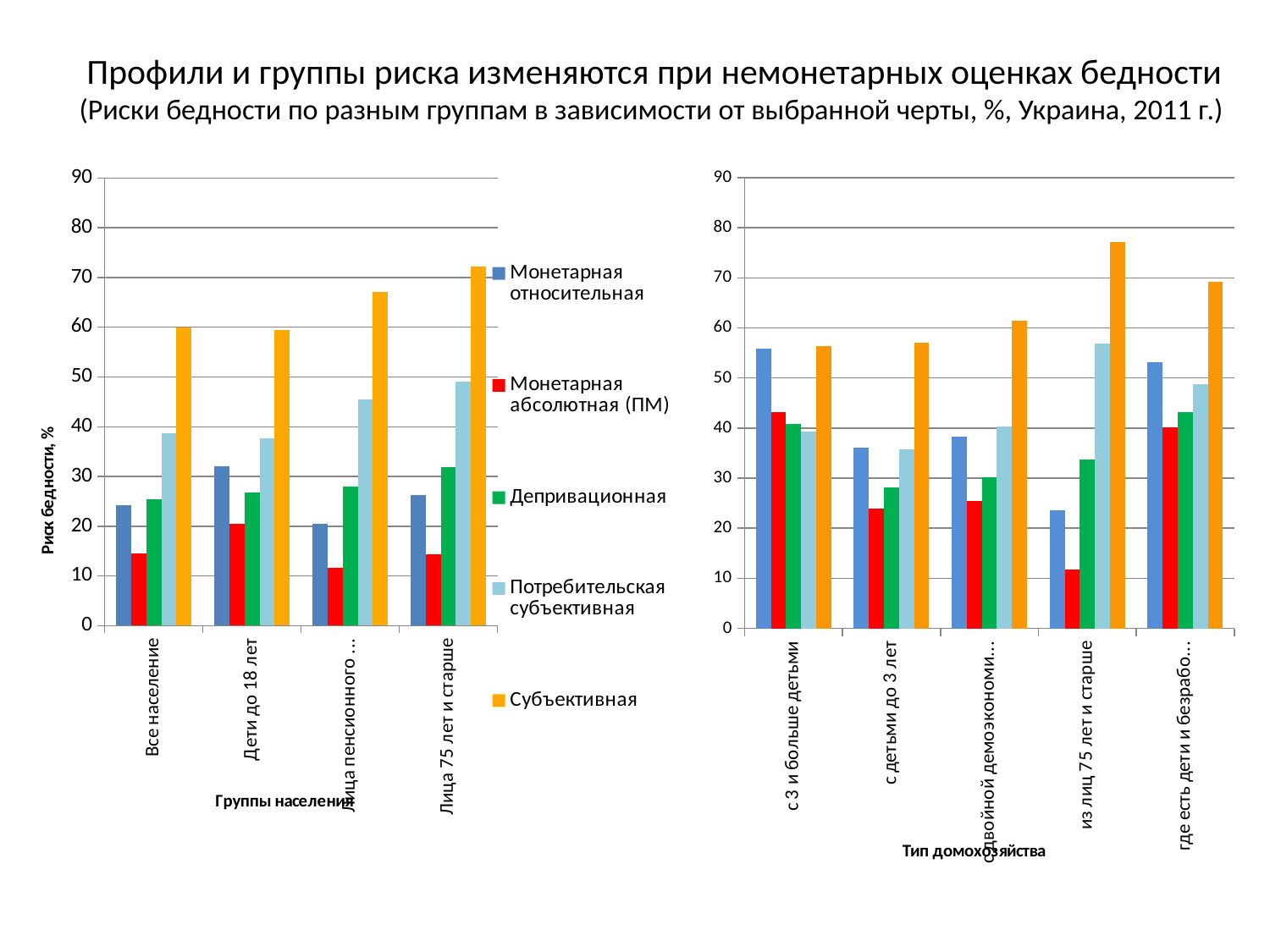

# Профили и группы риска изменяются при немонетарных оценках бедности (Риски бедности по разным группам в зависимости от выбранной черты, %, Украина, 2011 г.)

### Chart

| Category | Монетарная относительная | Монетарная абсолютная (ПМ) | Депривационная | Потребительская субъективная | Субъективная |
|---|---|---|---|---|---|
| Все население | 24.3 | 14.6 | 25.5 | 38.6 | 60.0 |
| Дети до 18 лет | 32.0 | 20.4 | 26.7 | 37.7 | 59.4 |
| Лица пенсионного возраста | 20.5 | 11.6 | 28.0 | 45.5 | 67.1 |
| Лица 75 лет и старше | 26.3 | 14.4 | 31.8 | 49.1 | 72.2 |

### Chart

| Category | Монетарная относительная | Монетарная абсолютная (ПМ) | Депривационная | Потребительская субъективная | Субъективная |
|---|---|---|---|---|---|
| с 3 и больше детьми | 55.8 | 43.2 | 40.8 | 39.3 | 56.4 |
| с детьми до 3 лет | 36.0 | 24.0 | 28.2 | 35.7 | 57.0 |
| с двойной демоэкономической нагрузкой | 38.2 | 25.4 | 30.2 | 40.3 | 61.5 |
| из лиц 75 лет и старше | 23.6 | 11.8 | 33.8 | 56.8 | 77.1 |
| где есть дети и безработные | 53.1 | 40.2 | 43.2 | 48.7 | 69.2 |